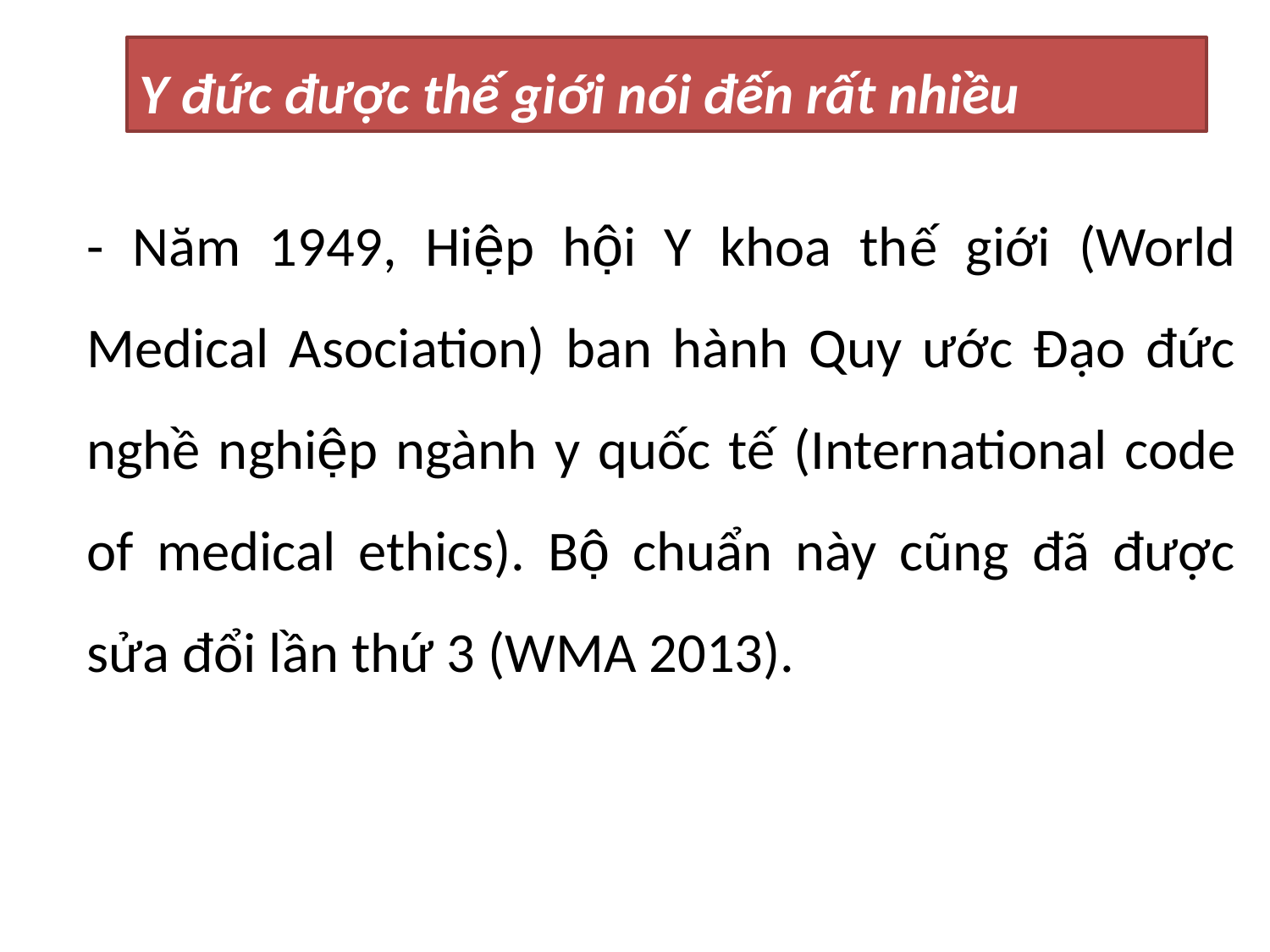

# 3. Tổng quan chung
Y đức được thế giới nói đến rất nhiều
- Năm 1949, Hiệp hội Y khoa thế giới (World Medical Asociation) ban hành Quy ước Đạo đức nghề nghiệp ngành y quốc tế (International code of medical ethics). Bộ chuẩn này cũng đã được sửa đổi lần thứ 3 (WMA 2013).